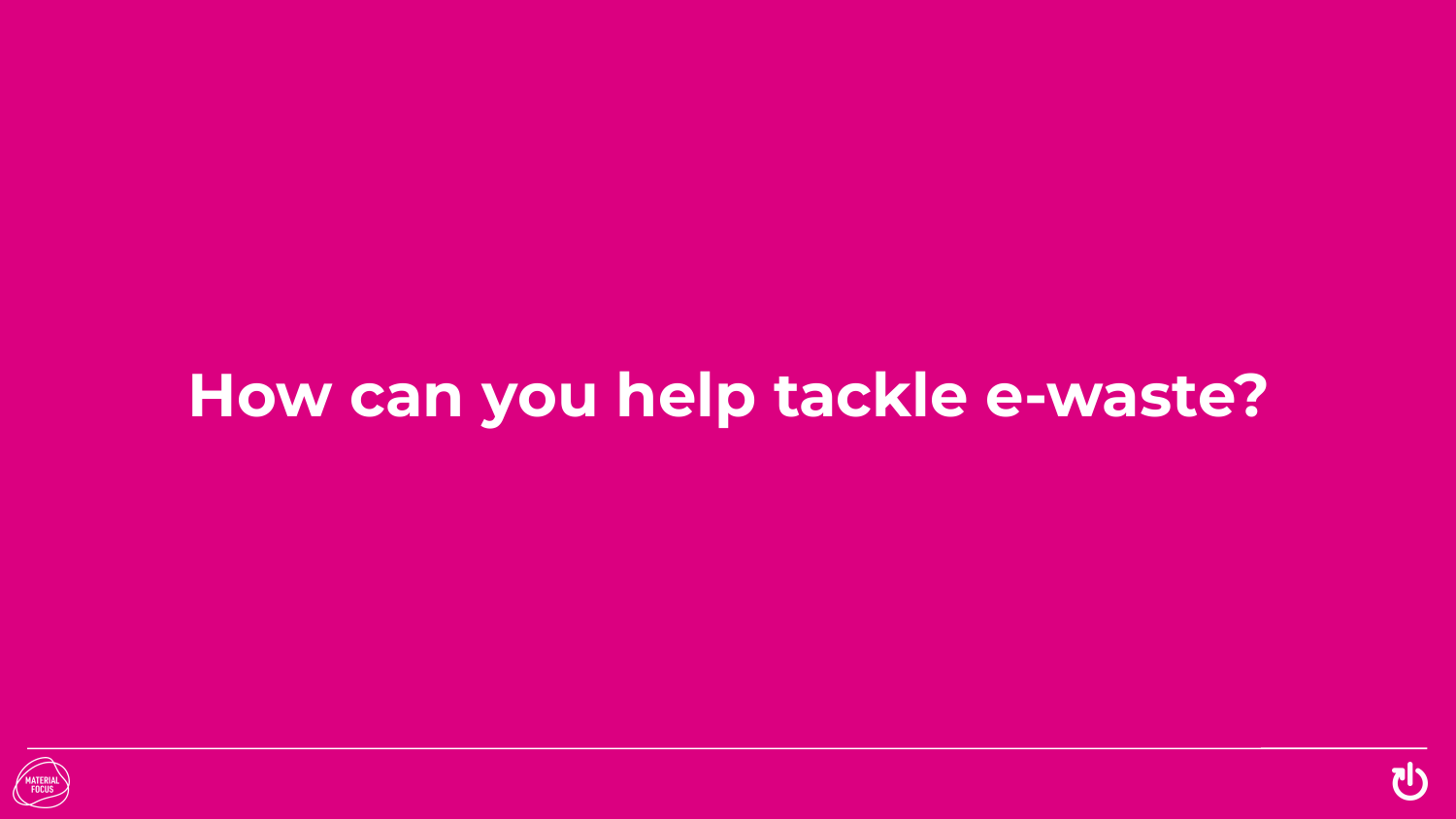

# How can you help tackle e-waste?